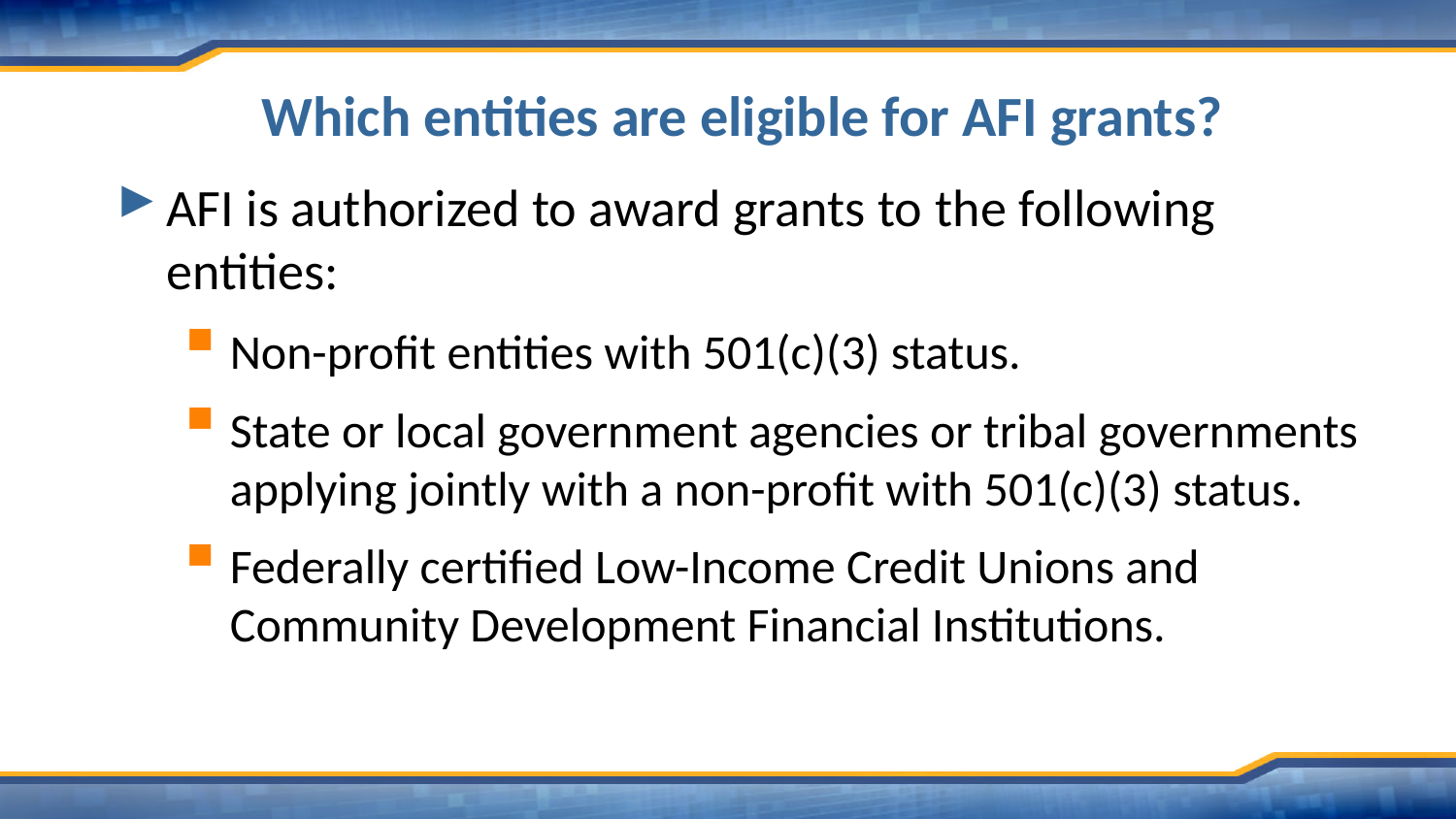

# Which entities are eligible for AFI grants?
AFI is authorized to award grants to the following entities:
Non-profit entities with 501(c)(3) status.
State or local government agencies or tribal governments applying jointly with a non-profit with 501(c)(3) status.
Federally certified Low-Income Credit Unions and Community Development Financial Institutions.